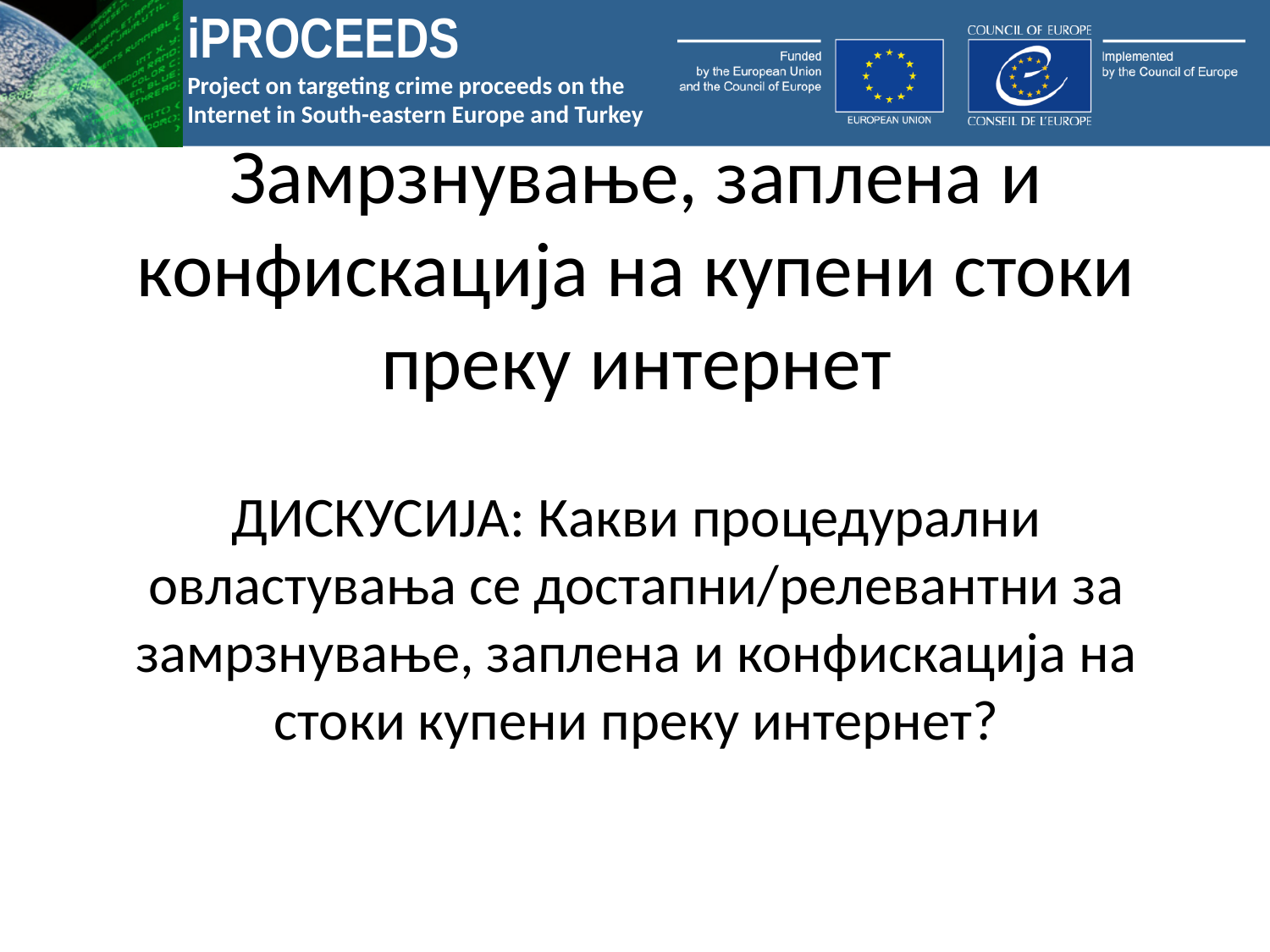

# Замрзнување, заплена и конфискација на купени стоки преку интернет

ДИСКУСИЈА: Какви процедурални овластувања се достапни/релевантни за замрзнување, заплена и конфискација на стоки купени преку интернет?